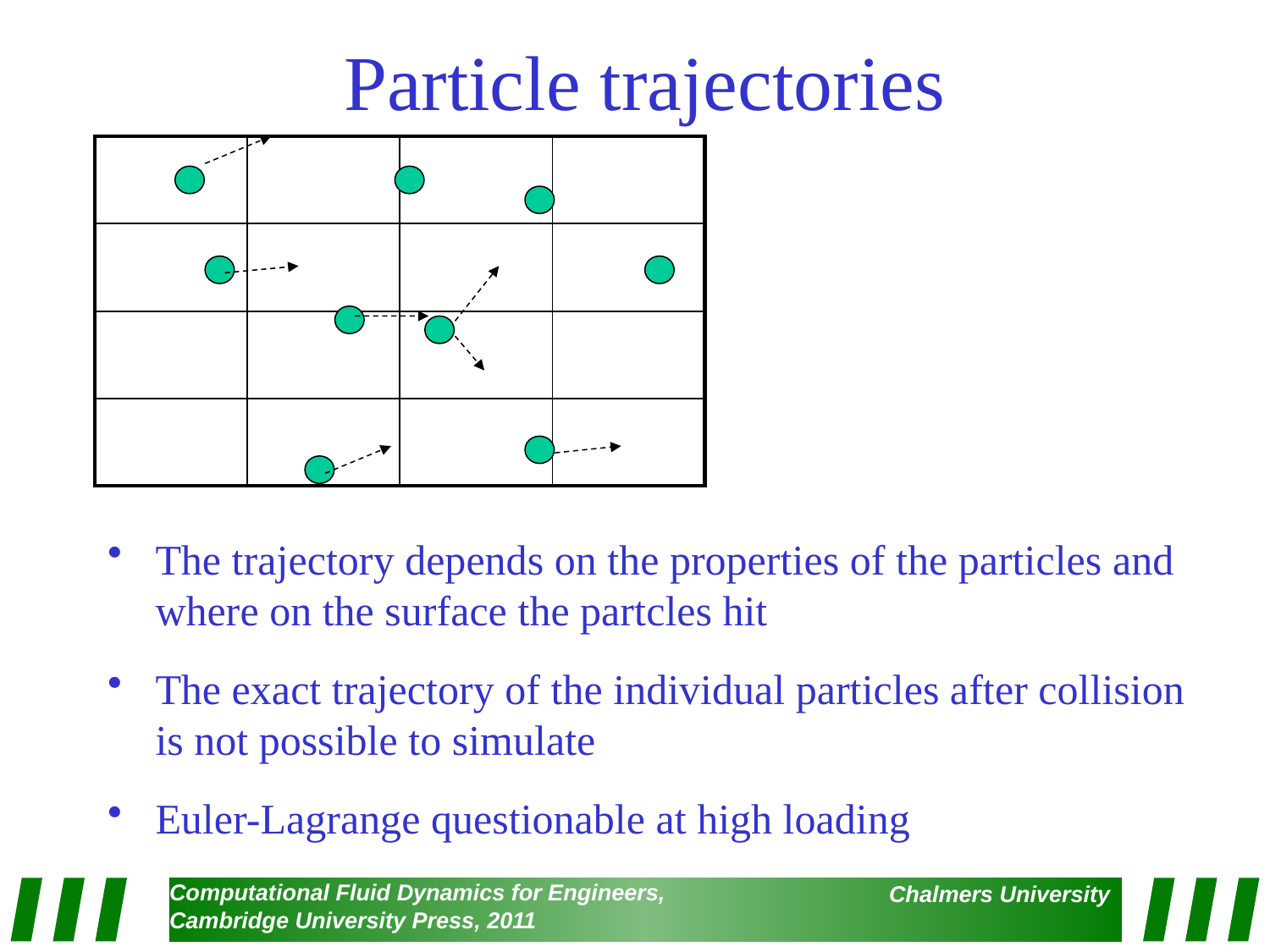

# Particle trajectories
|  |  |  |  |
| --- | --- | --- | --- |
|  |  |  |  |
|  |  |  |  |
|  |  |  |  |

The trajectory depends on the properties of the particles and where on the surface the partcles hit

The exact trajectory of the individual particles after collision is not possible to simulate

Euler-Lagrange questionable at high loading